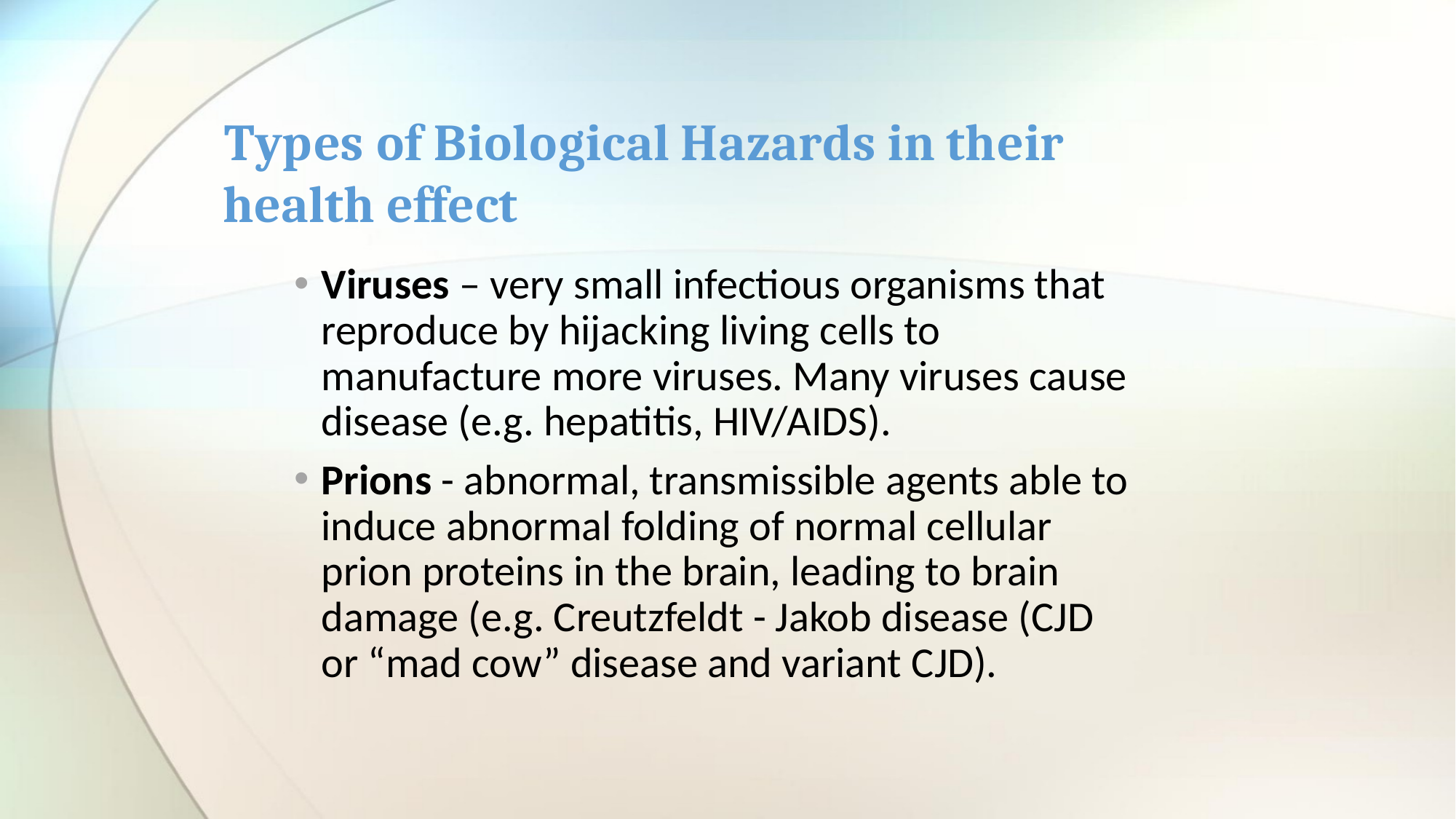

# Types of Biological Hazards in their health effect
Viruses – very small infectious organisms that reproduce by hijacking living cells to manufacture more viruses. Many viruses cause disease (e.g. hepatitis, HIV/AIDS).
Prions - abnormal, transmissible agents able to induce abnormal folding of normal cellular prion proteins in the brain, leading to brain damage (e.g. Creutzfeldt - Jakob disease (CJD or “mad cow” disease and variant CJD).